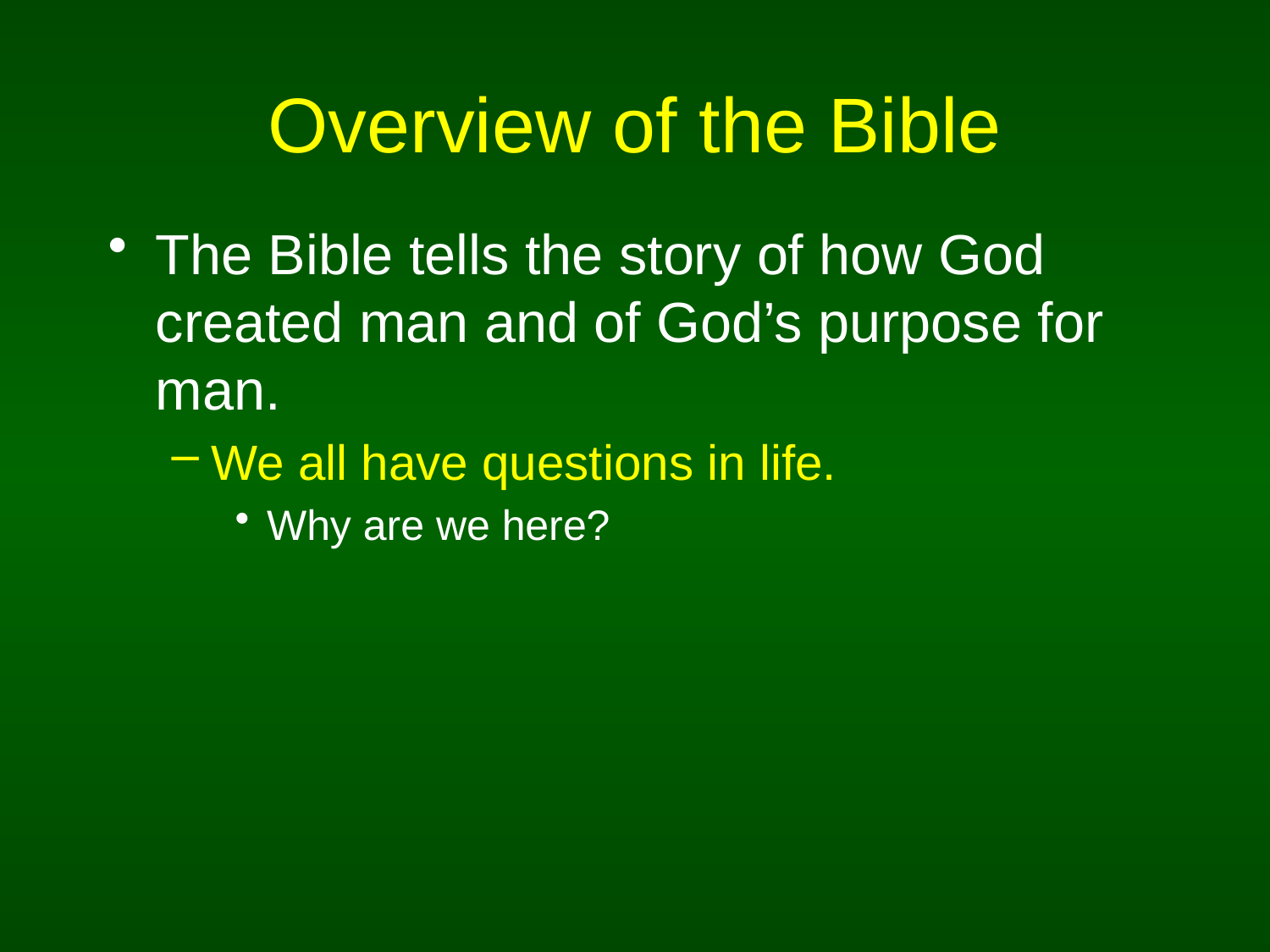

# Overview of the Bible
The Bible tells the story of how God created man and of God’s purpose for man.
We all have questions in life.
Why are we here?